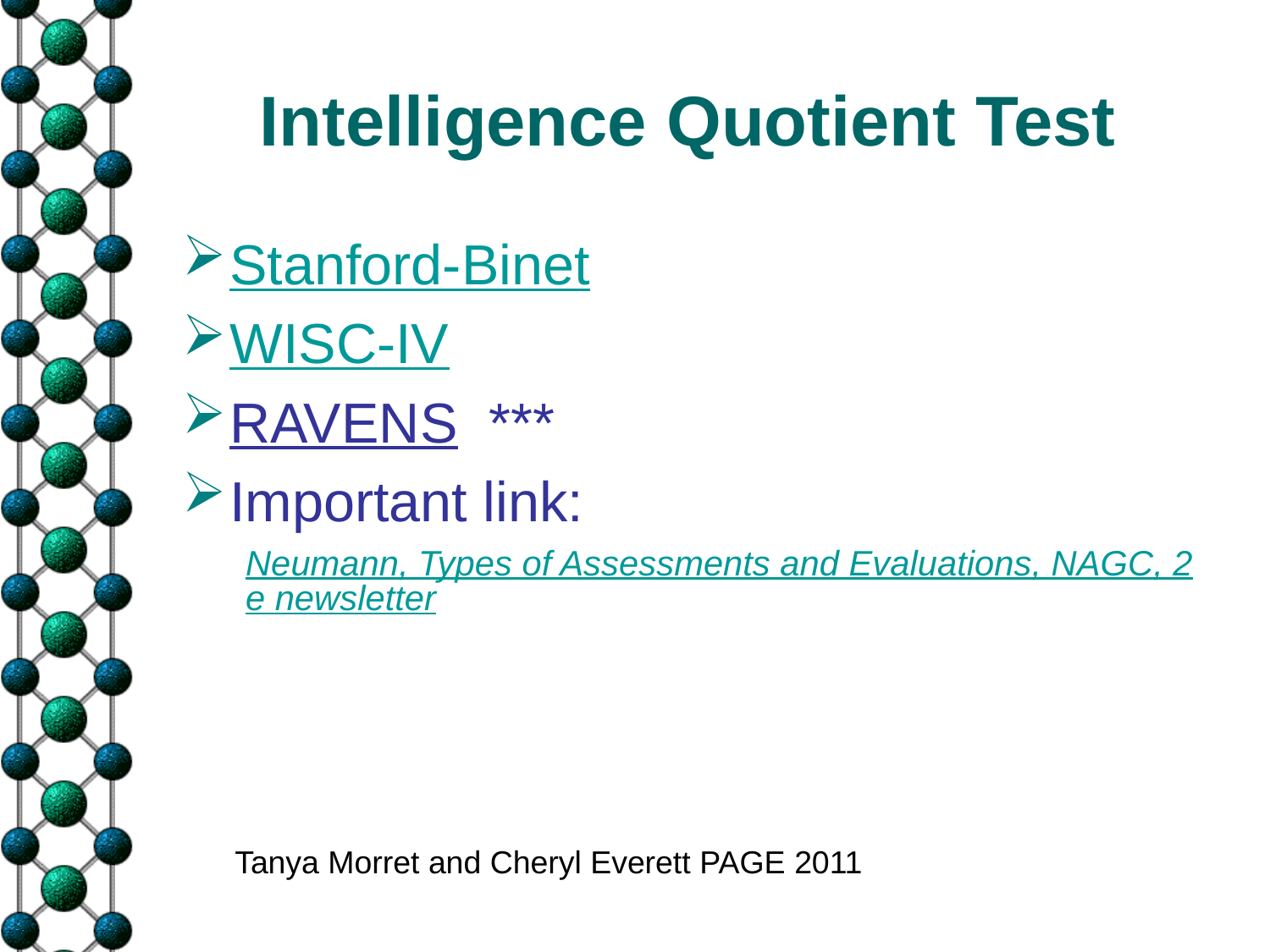

# Intelligence Quotient Test
Stanford-Binet
WISC-IV
RAVENS  ***
Important link:
Neumann, Types of Assessments and Evaluations, NAGC, 2e newsletter
Tanya Morret and Cheryl Everett PAGE 2011